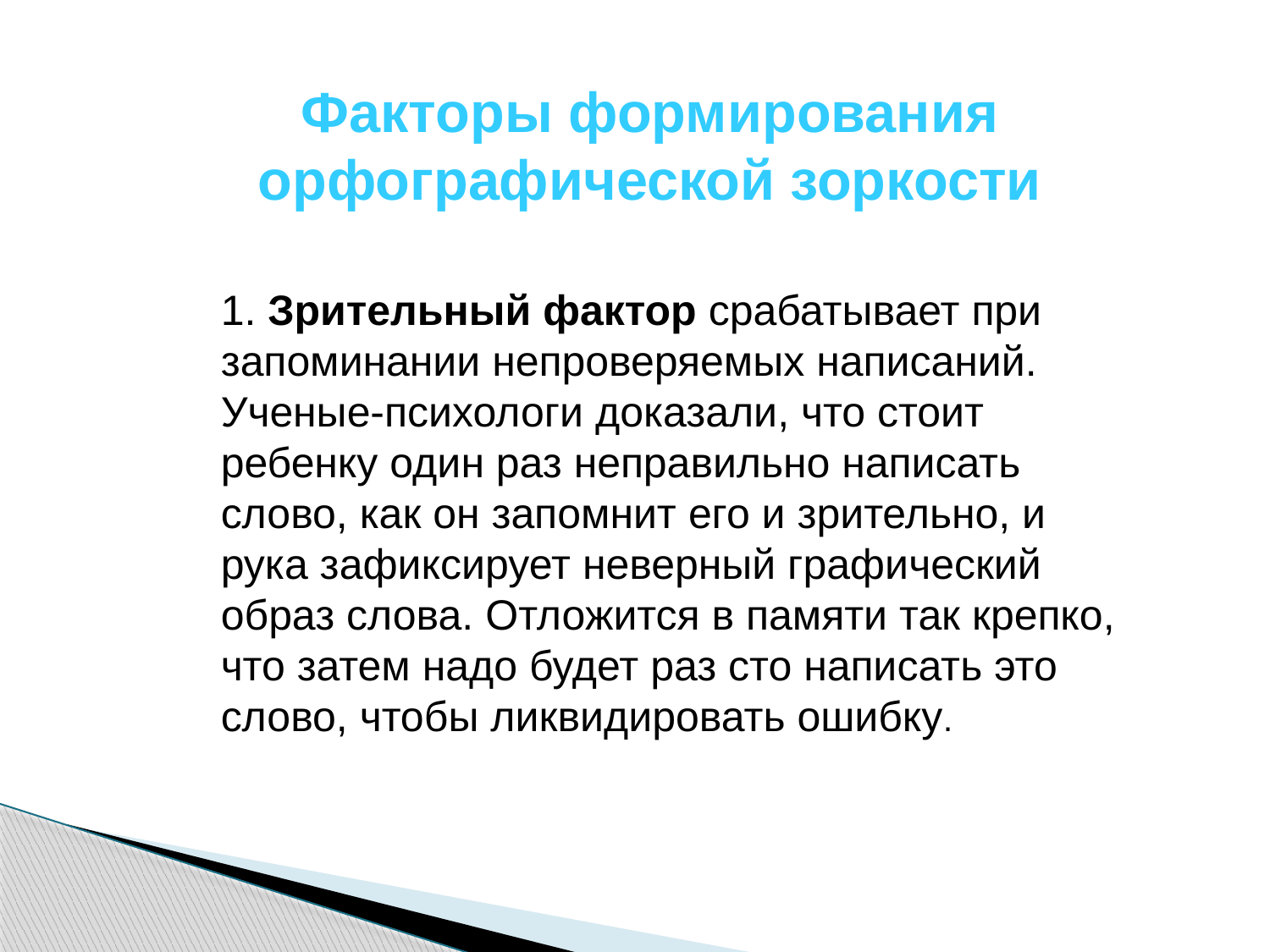

Факторы формирования орфографической зоркости
1. Зрительный фактор срабатывает при запоминании непроверяемых написаний. 
Ученые-психологи доказали, что стоит ребенку один раз неправильно написать слово, как он запомнит его и зрительно, и рука зафиксирует неверный графический образ слова. Отложится в памяти так крепко, что затем надо будет раз сто написать это слово, чтобы ликвидировать ошибку.